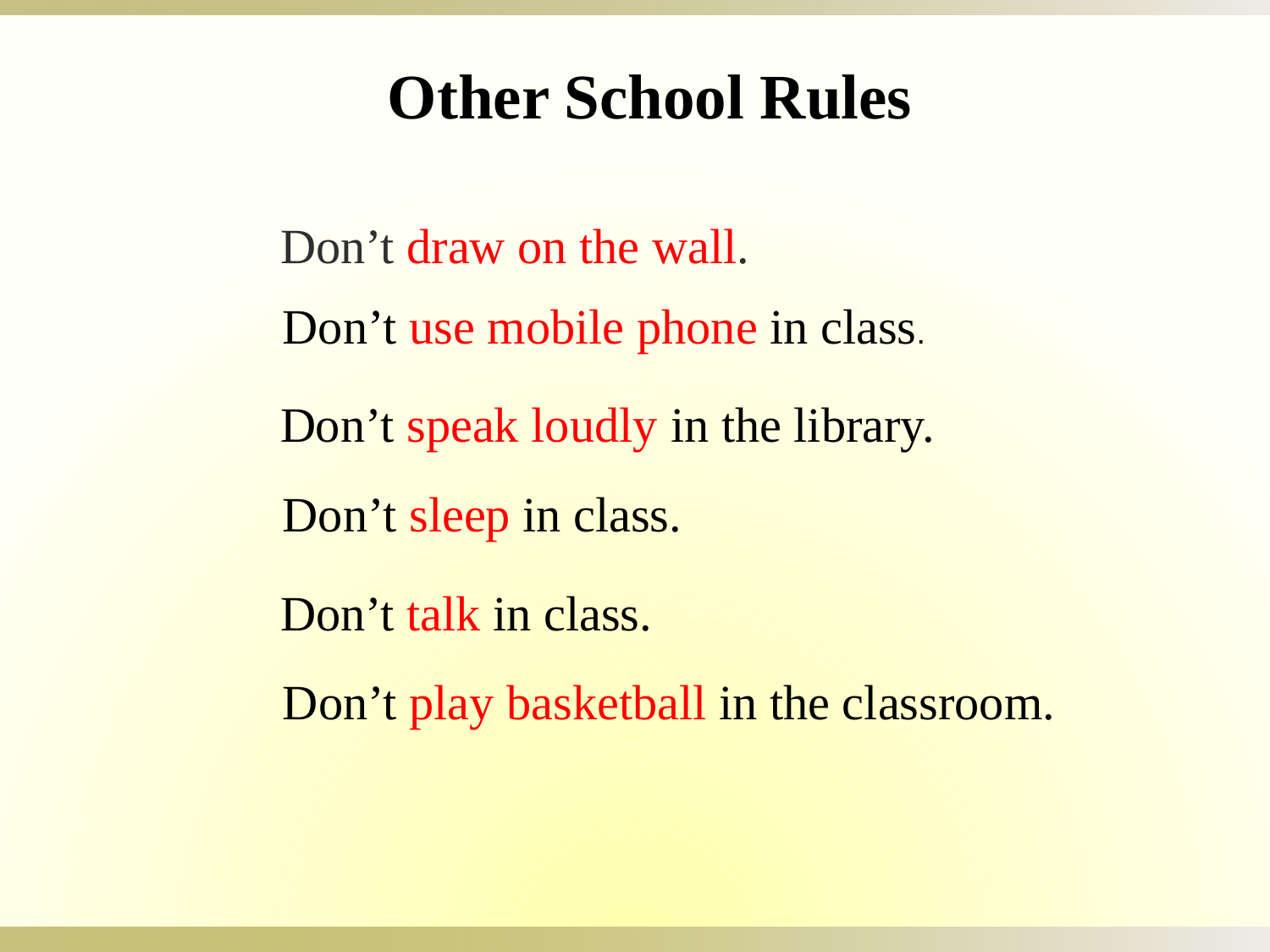

Other School Rules
Don’t draw on the wall.
 Don’t use mobile phone in class.
Don’t speak loudly in the library.
 Don’t sleep in class.
Don’t talk in class.
 Don’t play basketball in the classroom.